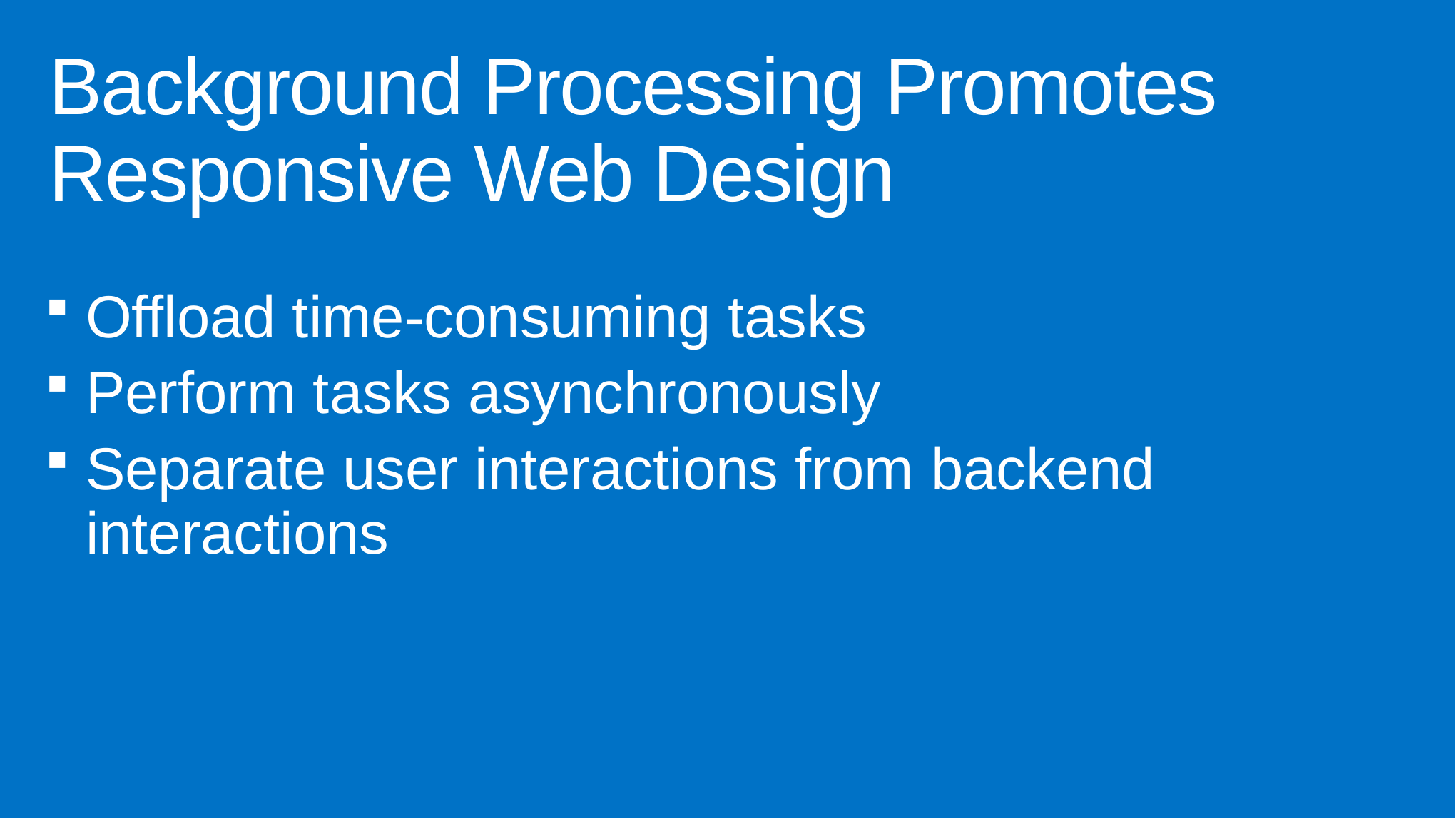

# Background Processing Promotes Responsive Web Design
Offload time-consuming tasks
Perform tasks asynchronously
Separate user interactions from backend interactions